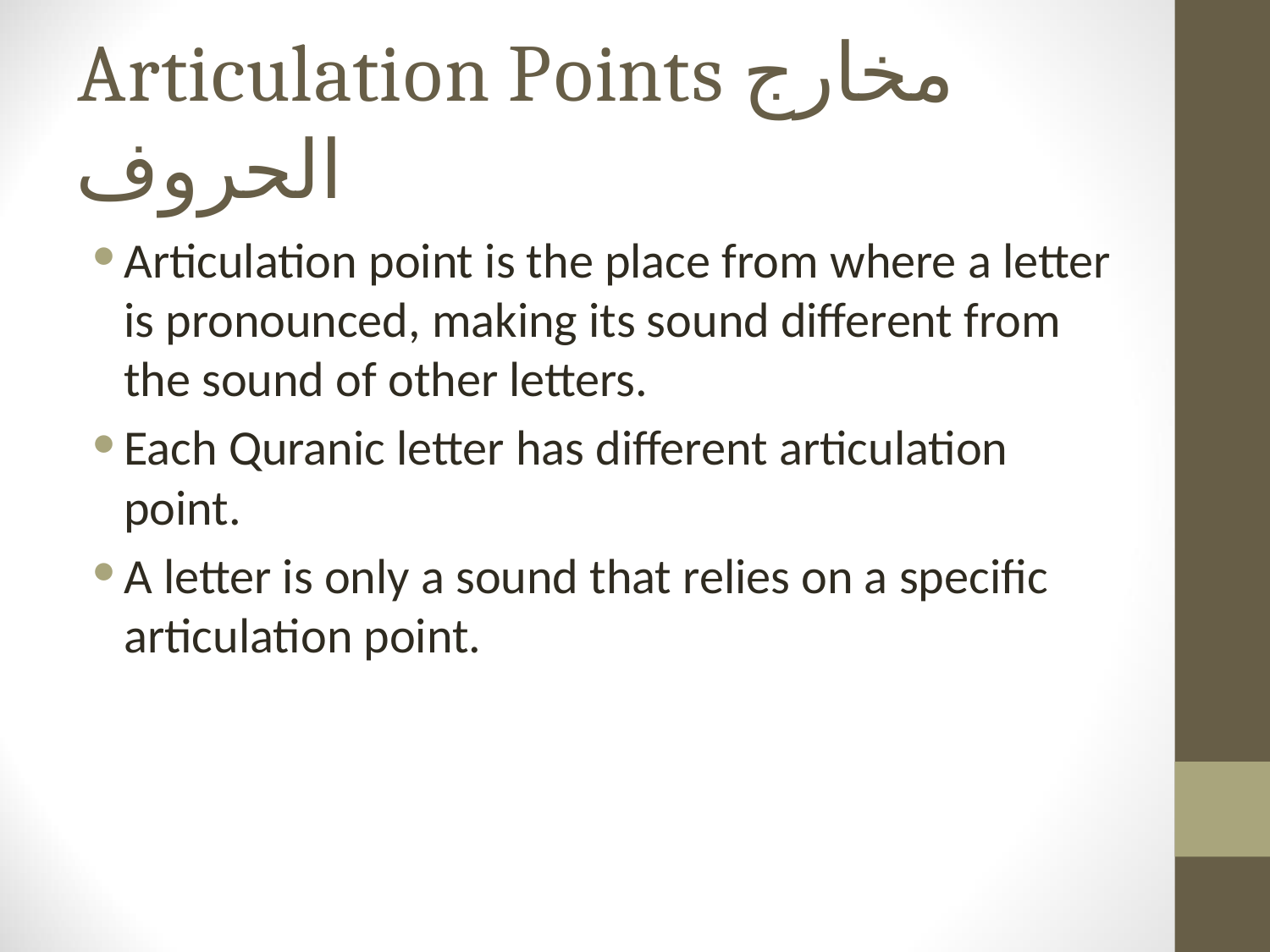

# Articulation Points مخارج الحروف
Articulation point is the place from where a letter is pronounced, making its sound different from the sound of other letters.
Each Quranic letter has different articulation point.
A letter is only a sound that relies on a specific articulation point.